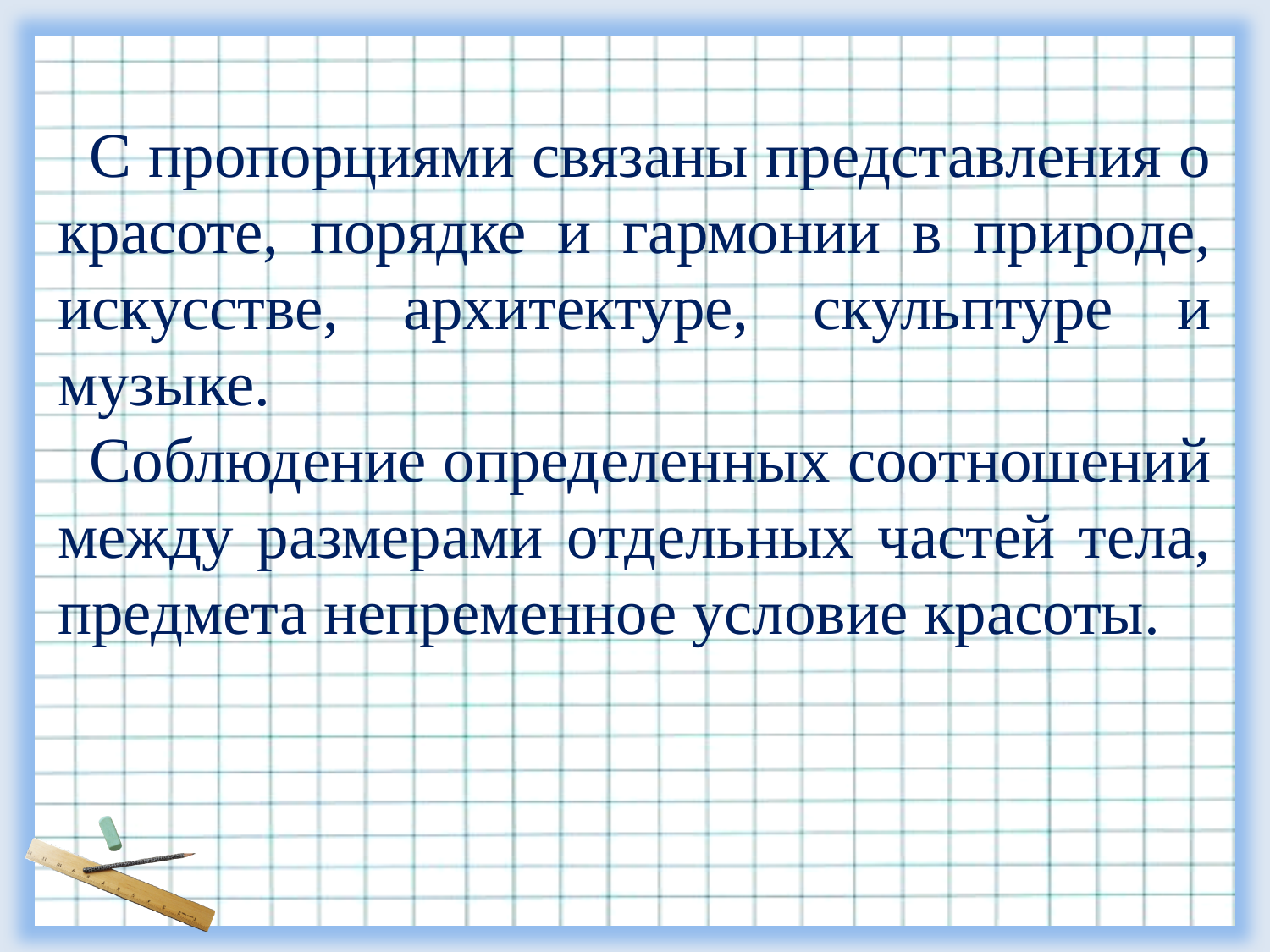

С пропорциями связаны представления о красоте, порядке и гармонии в природе, искусстве, архитектуре, скульптуре и музыке.
Соблюдение определенных соотношений между размерами отдельных частей тела, предмета непременное условие красоты.